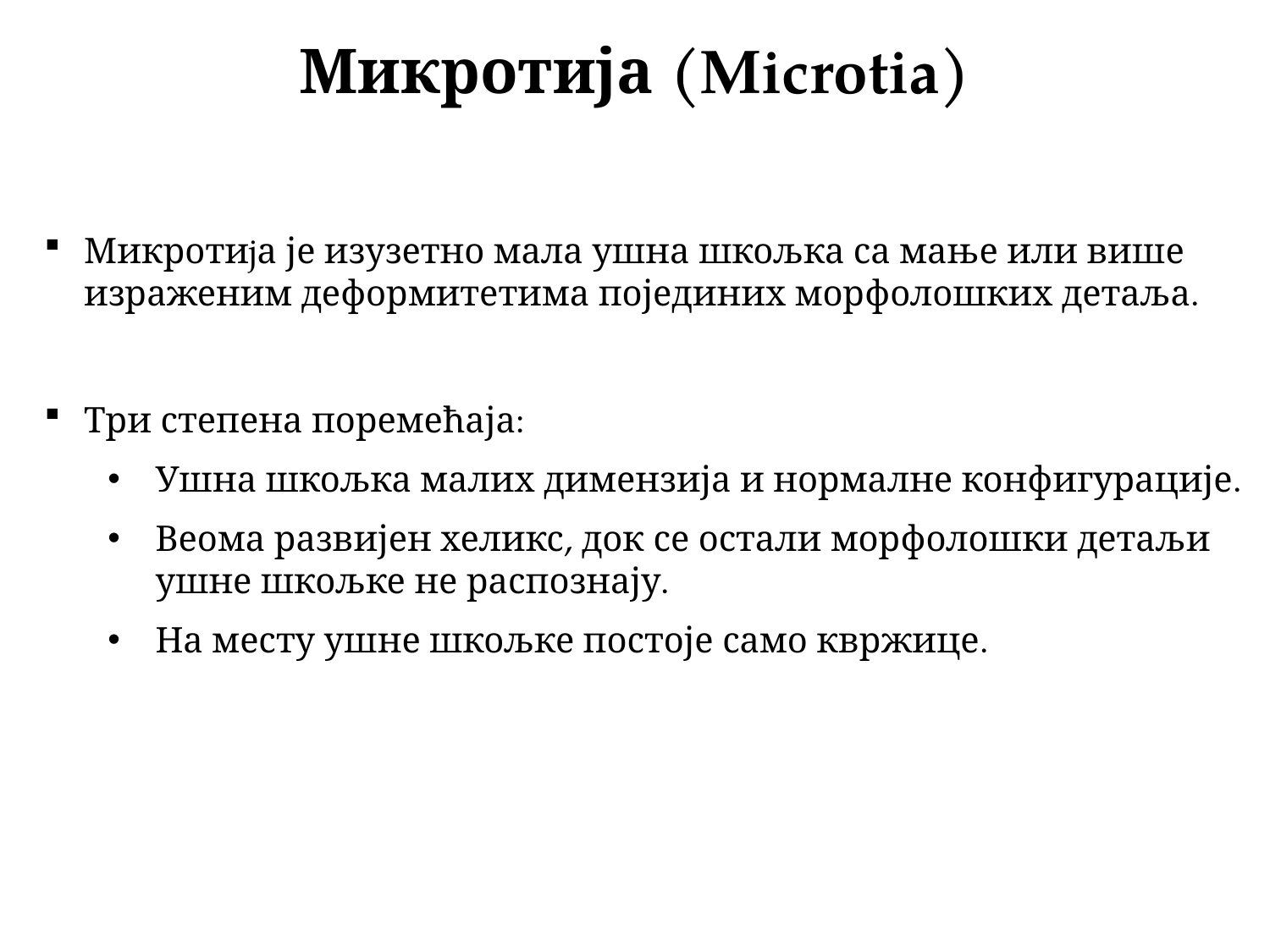

Микротија (Microtia)

Микротиjа је изузетно мала ушна шкољка са мање или више израженим деформитетима појединих морфолошких детаља.

Три степена поремећаја:

Ушна шкољка малих димензија и нормалне конфигурације.

Веома развијен хеликс, док се остали морфолошки детаљи ушне шкољке не распознају.

На месту ушне шкољке постоје само квржице.